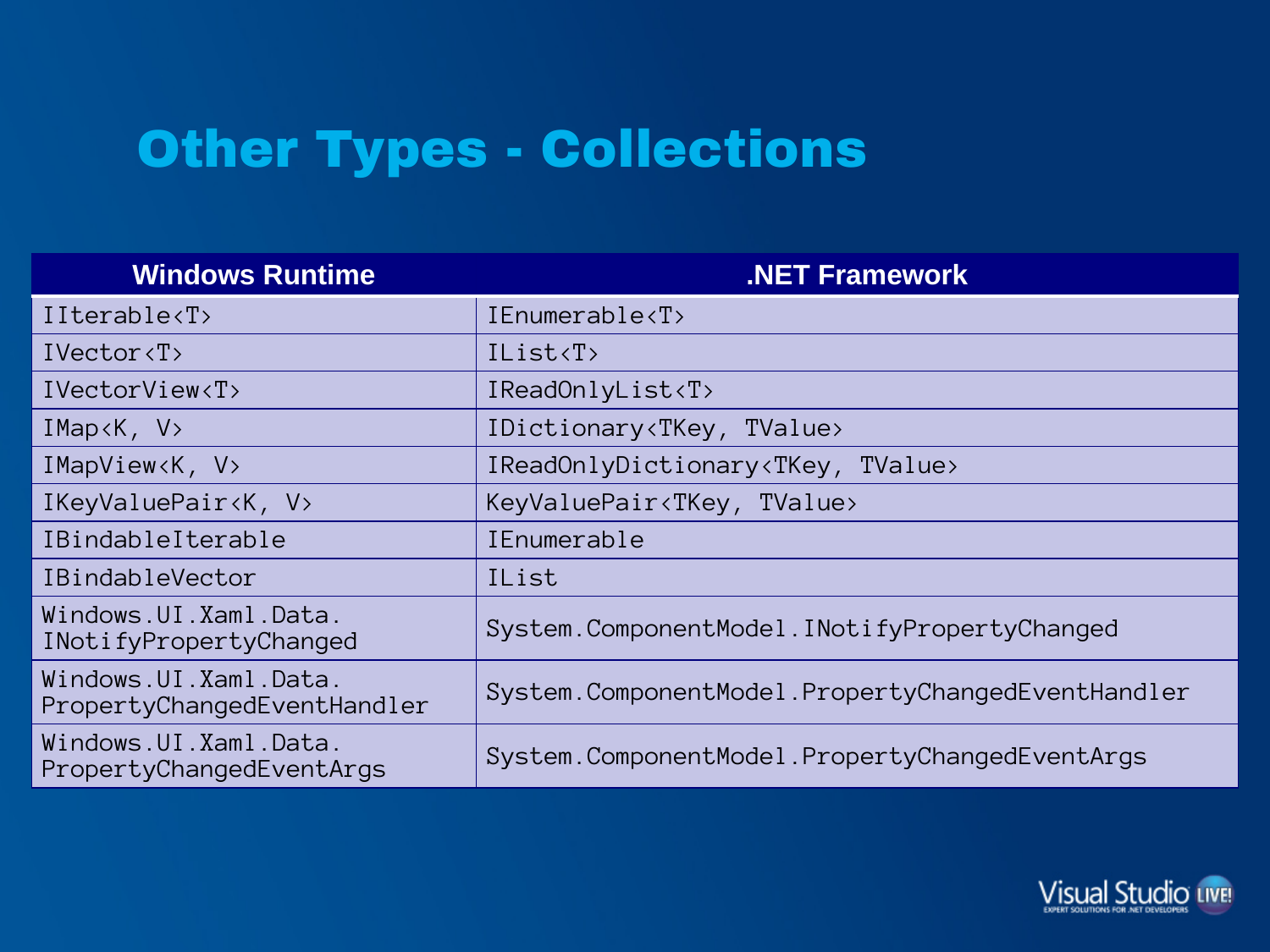

# Other Types - Collections

| Windows Runtime | .NET Framework |
| --- | --- |
| IIterable<T> | IEnumerable<T> |
| IVector<T> | IList<T> |
| IVectorView<T> | IReadOnlyList<T> |
| IMap<K, V> | IDictionary<TKey, TValue> |
| IMapView<K, V> | IReadOnlyDictionary<TKey, TValue> |
| IKeyValuePair<K, V> | KeyValuePair<TKey, TValue> |
| IBindableIterable | IEnumerable |
| IBindableVector | IList |
| Windows.UI.Xaml.Data. INotifyPropertyChanged | System.ComponentModel.INotifyPropertyChanged |
| Windows.UI.Xaml.Data. PropertyChangedEventHandler | System.ComponentModel.PropertyChangedEventHandler |
| Windows.UI.Xaml.Data. PropertyChangedEventArgs | System.ComponentModel.PropertyChangedEventArgs |